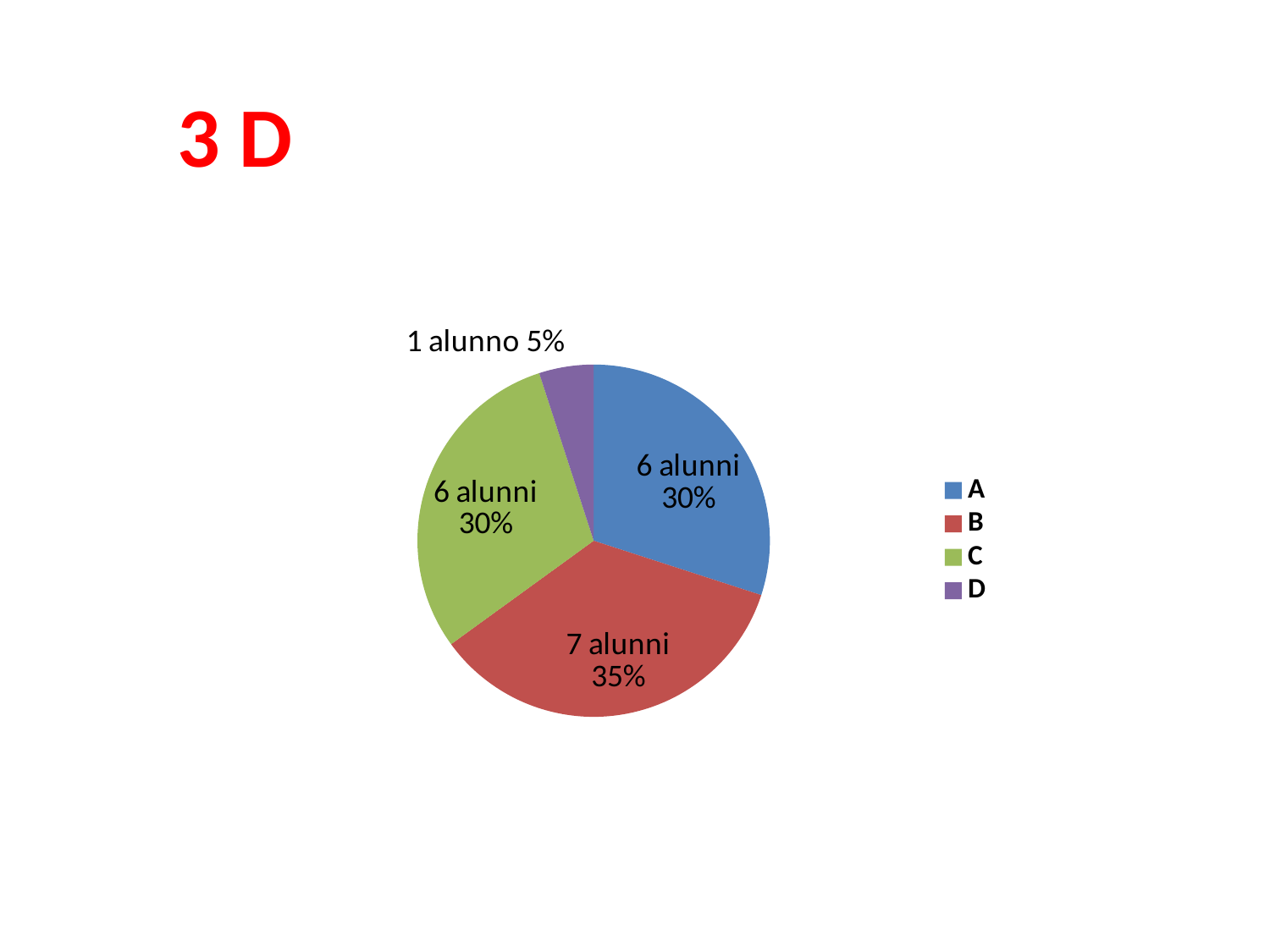

3 D

### Chart

| Category |  |
|---|---|
| A | 6.0 |
| B | 7.0 |
| C | 6.0 |
| D | 1.0 |